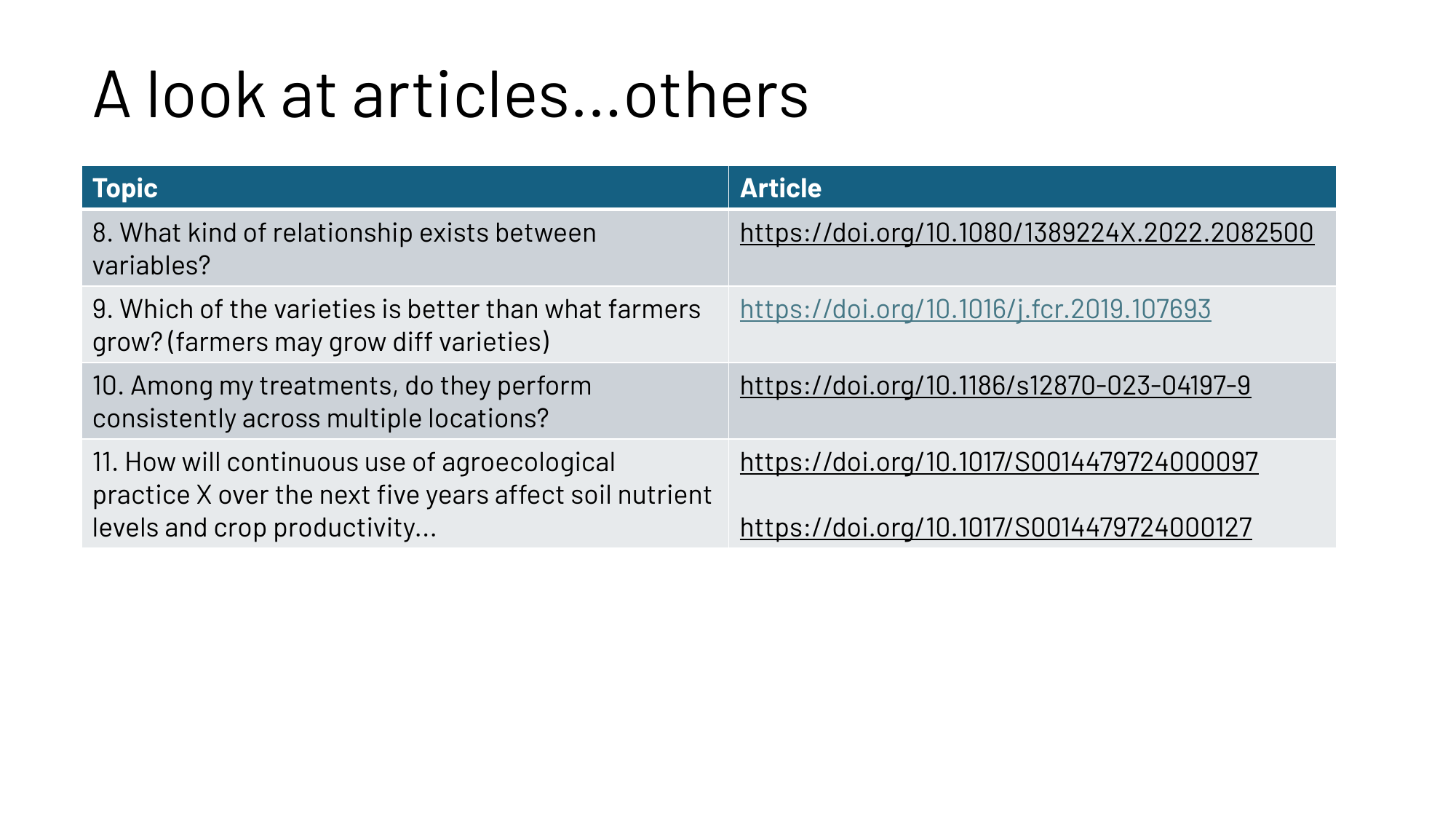

# A look at articles…others
| Topic | Article |
| --- | --- |
| 8. What kind of relationship exists between variables? | https://doi.org/10.1080/1389224X.2022.2082500 |
| 9. Which of the varieties is better than what farmers grow? (farmers may grow diff varieties) | https://doi.org/10.1016/j.fcr.2019.107693 |
| 10. Among my treatments, do they perform consistently across multiple locations? | https://doi.org/10.1186/s12870-023-04197-9 |
| 11. How will continuous use of agroecological practice X over the next five years affect soil nutrient levels and crop productivity... | https://doi.org/10.1017/S0014479724000097 https://doi.org/10.1017/S0014479724000127 |